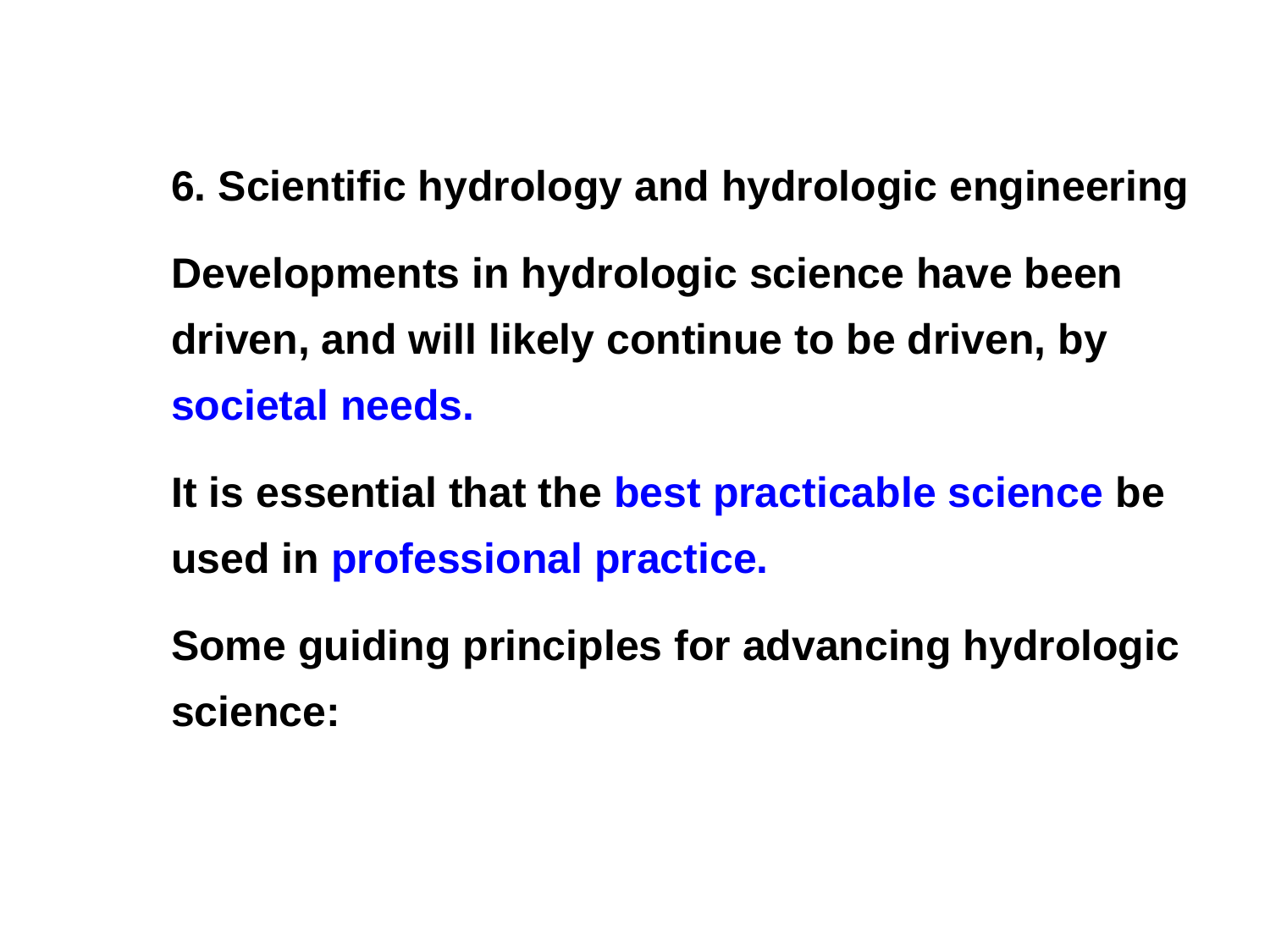

6. Scientific hydrology and hydrologic engineering
Developments in hydrologic science have been driven, and will likely continue to be driven, by societal needs.
It is essential that the best practicable science be used in professional practice.
Some guiding principles for advancing hydrologic science: